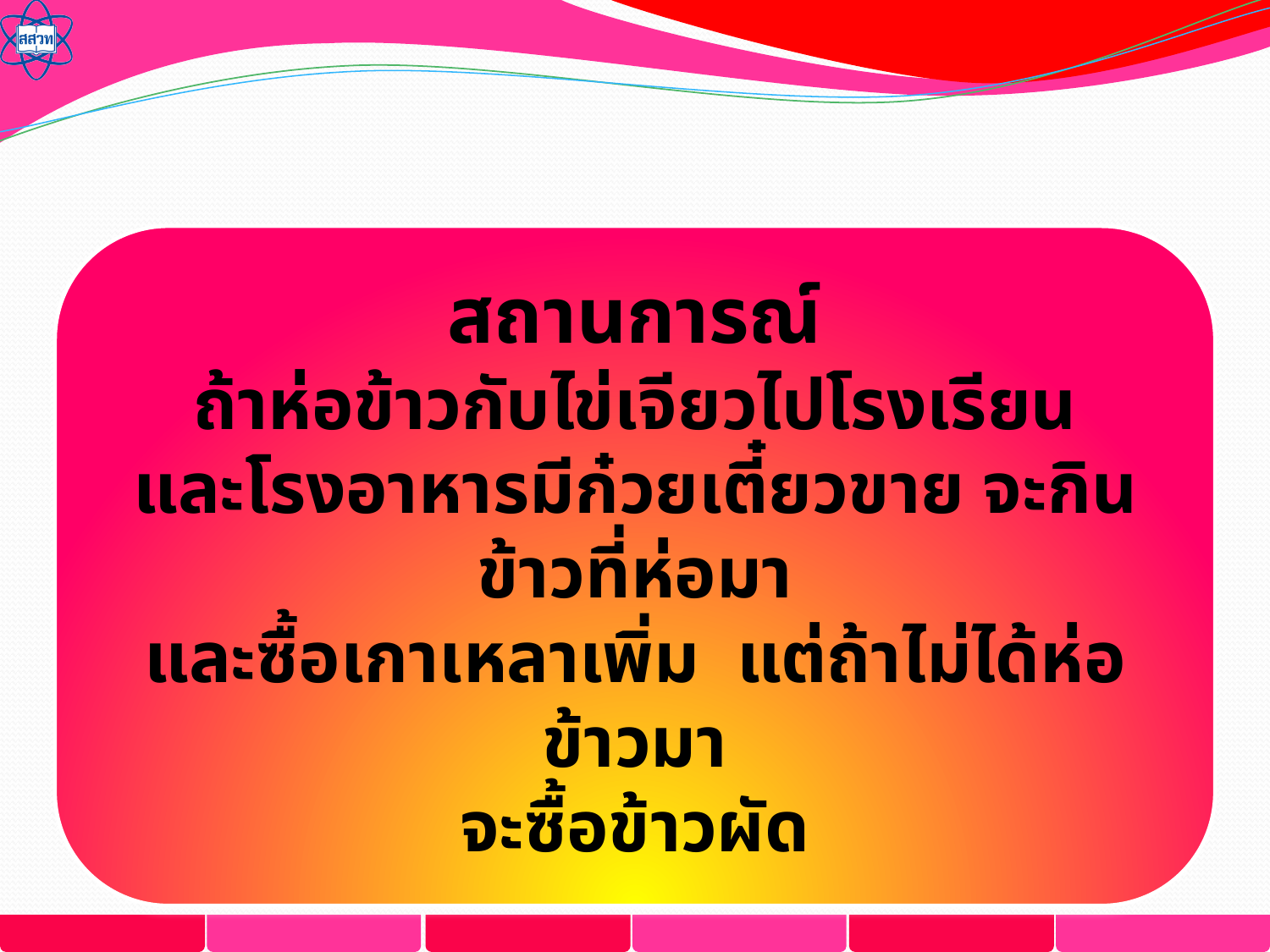

สถานการณ์
ถ้าห่อข้าวกับไข่เจียวไปโรงเรียน
และโรงอาหารมีก๋วยเตี๋ยวขาย จะกินข้าวที่ห่อมา
และซื้อเกาเหลาเพิ่ม  แต่ถ้าไม่ได้ห่อข้าวมา
จะซื้อข้าวผัด